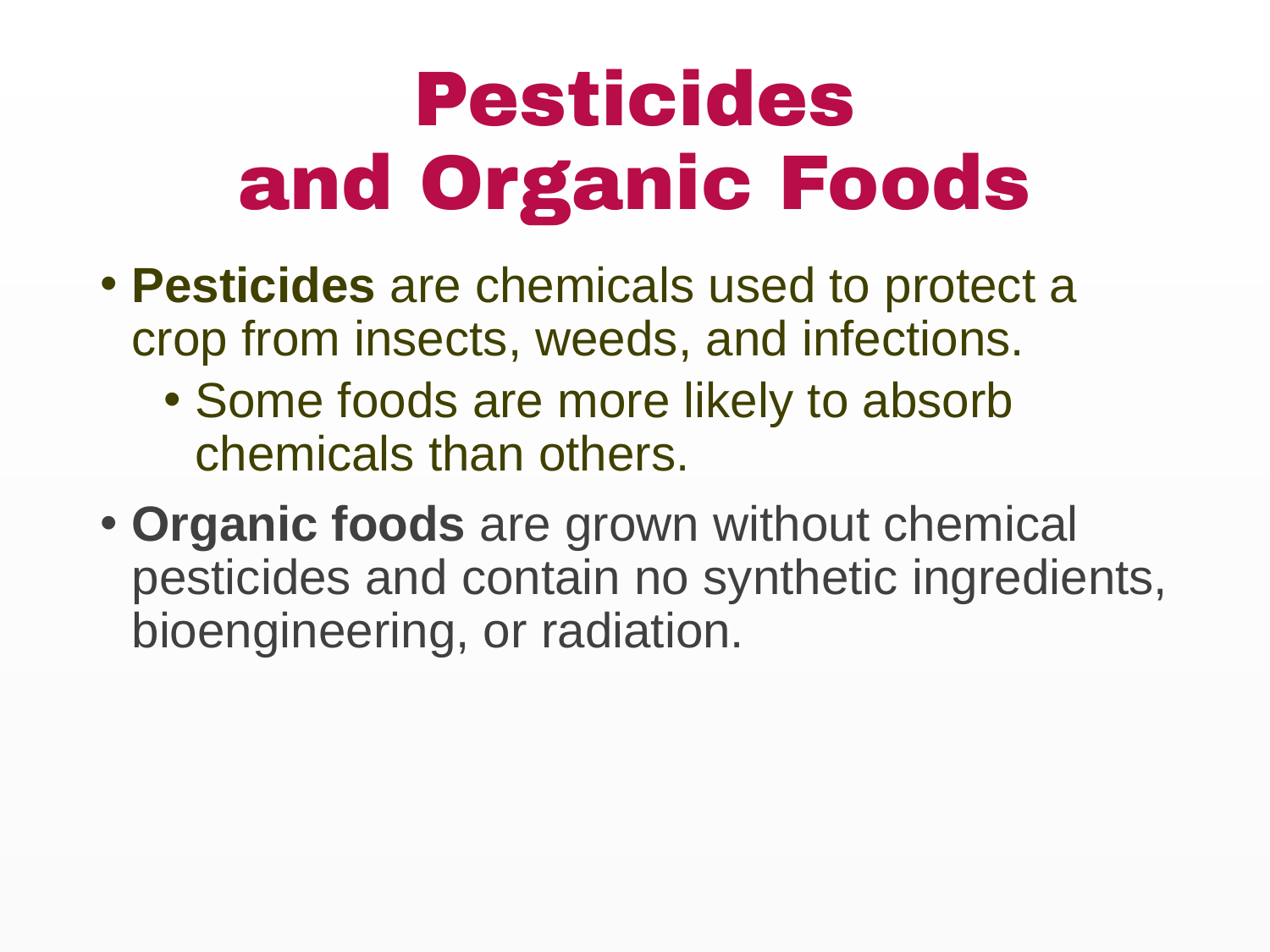

# Pesticides and Organic Foods
Pesticides are chemicals used to protect a crop from insects, weeds, and infections.
Some foods are more likely to absorb chemicals than others.
Organic foods are grown without chemical pesticides and contain no synthetic ingredients, bioengineering, or radiation.